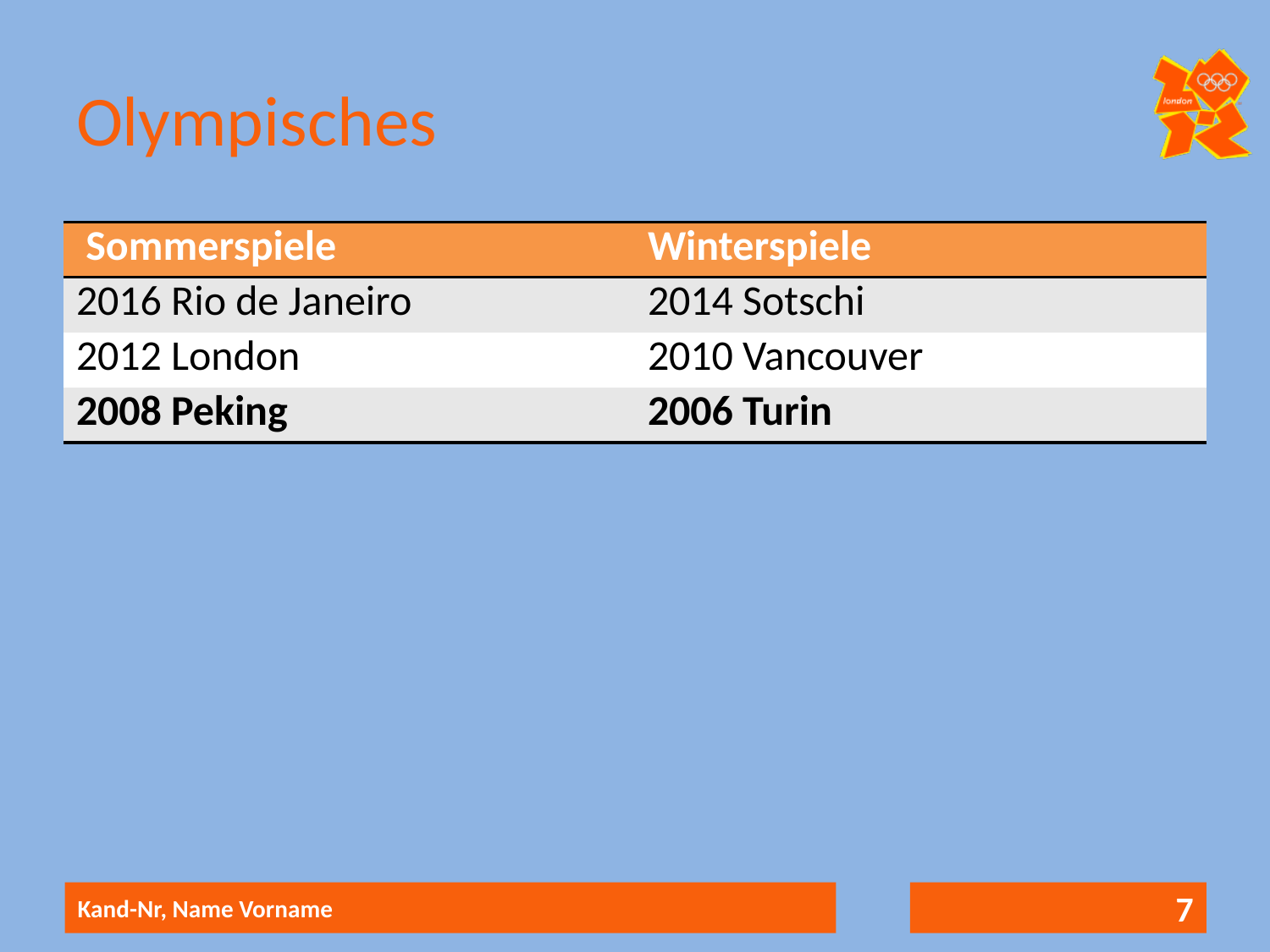

# Olympisches
| Sommerspiele | Winterspiele |
| --- | --- |
| 2016 Rio de Janeiro | 2014 Sotschi |
| 2012 London | 2010 Vancouver |
| 2008 Peking | 2006 Turin |
Kand-Nr, Name Vorname
7